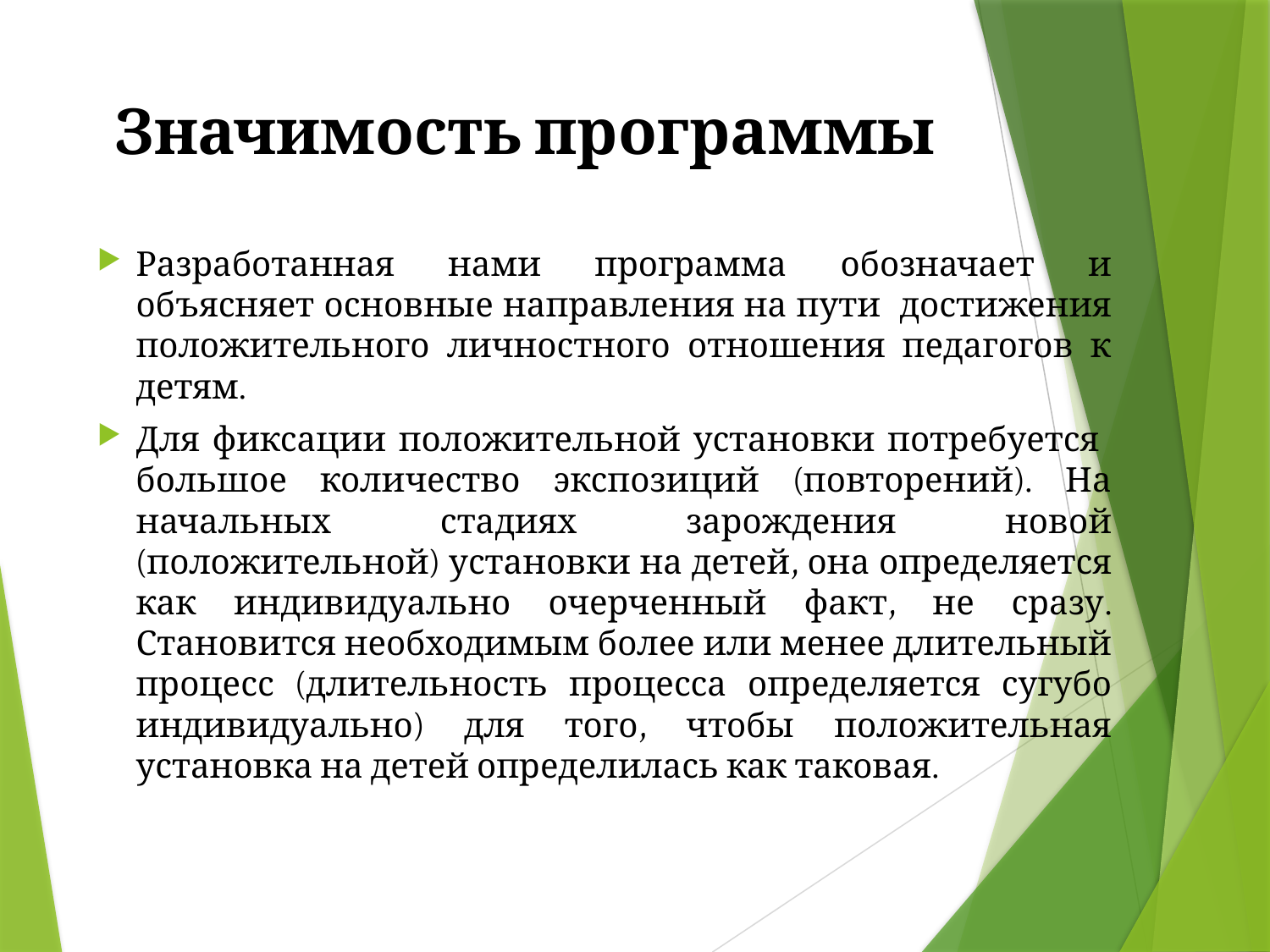

# Значимость программы
Разработанная нами программа обозначает и объясняет основные направления на пути  достижения положительного личностного отношения педагогов к детям.
Для фиксации положительной установки потребуется  большое количество экспозиций (повторений). На начальных стадиях зарождения новой (положительной) установки на детей, она определяется как индивидуально очерченный факт, не сразу. Становится необходимым более или менее длительный процесс (длительность процесса определяется сугубо индивидуально) для того, чтобы положительная установка на детей определилась как таковая.